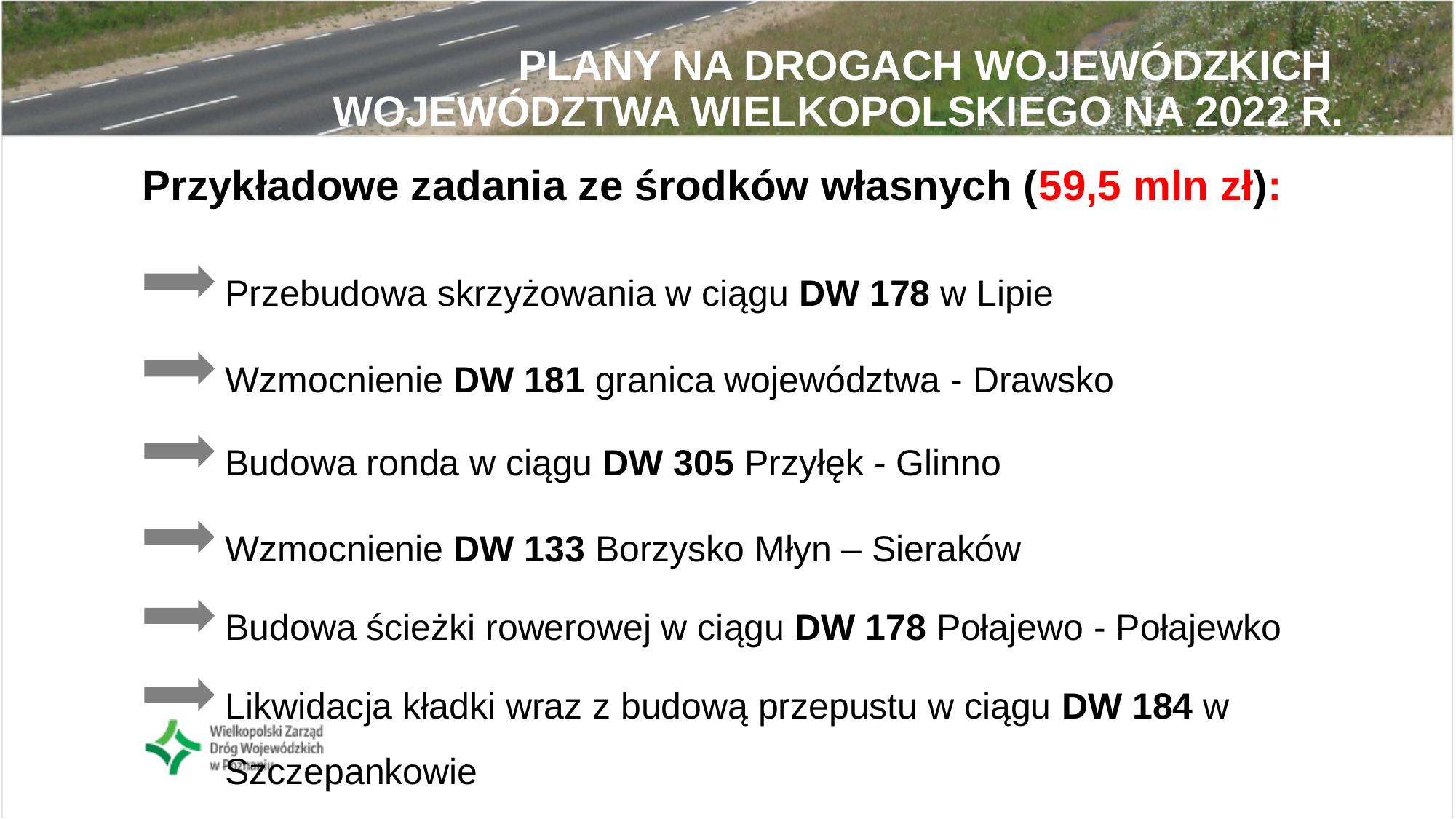

# Plany na drogach wojewódzkich Województwa Wielkopolskiego na 2022 r.
Przykładowe zadania ze środków własnych (59,5 mln zł):
Przebudowa skrzyżowania w ciągu DW 178 w Lipie

Wzmocnienie DW 181 granica województwa - Drawsko

Budowa ronda w ciągu DW 305 Przyłęk - Glinno

Wzmocnienie DW 133 Borzysko Młyn – Sieraków

Budowa ścieżki rowerowej w ciągu DW 178 Połajewo - Połajewko

Likwidacja kładki wraz z budową przepustu w ciągu DW 184 w Szczepankowie